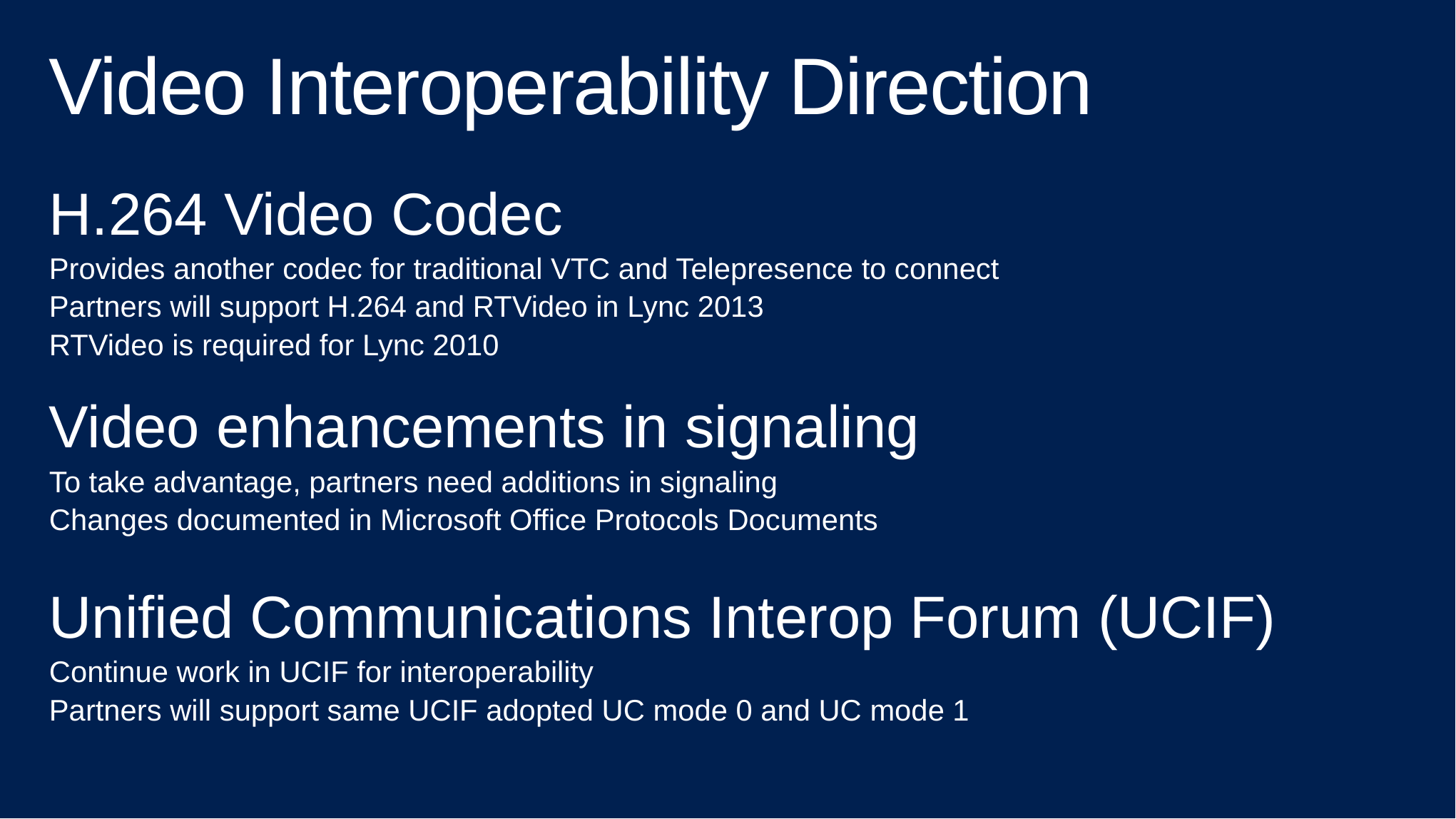

# Video Interoperability Direction
H.264 Video Codec
Provides another codec for traditional VTC and Telepresence to connect
Partners will support H.264 and RTVideo in Lync 2013
RTVideo is required for Lync 2010

Video enhancements in signaling
To take advantage, partners need additions in signaling
Changes documented in Microsoft Office Protocols Documents

Unified Communications Interop Forum (UCIF)
Continue work in UCIF for interoperability
Partners will support same UCIF adopted UC mode 0 and UC mode 1